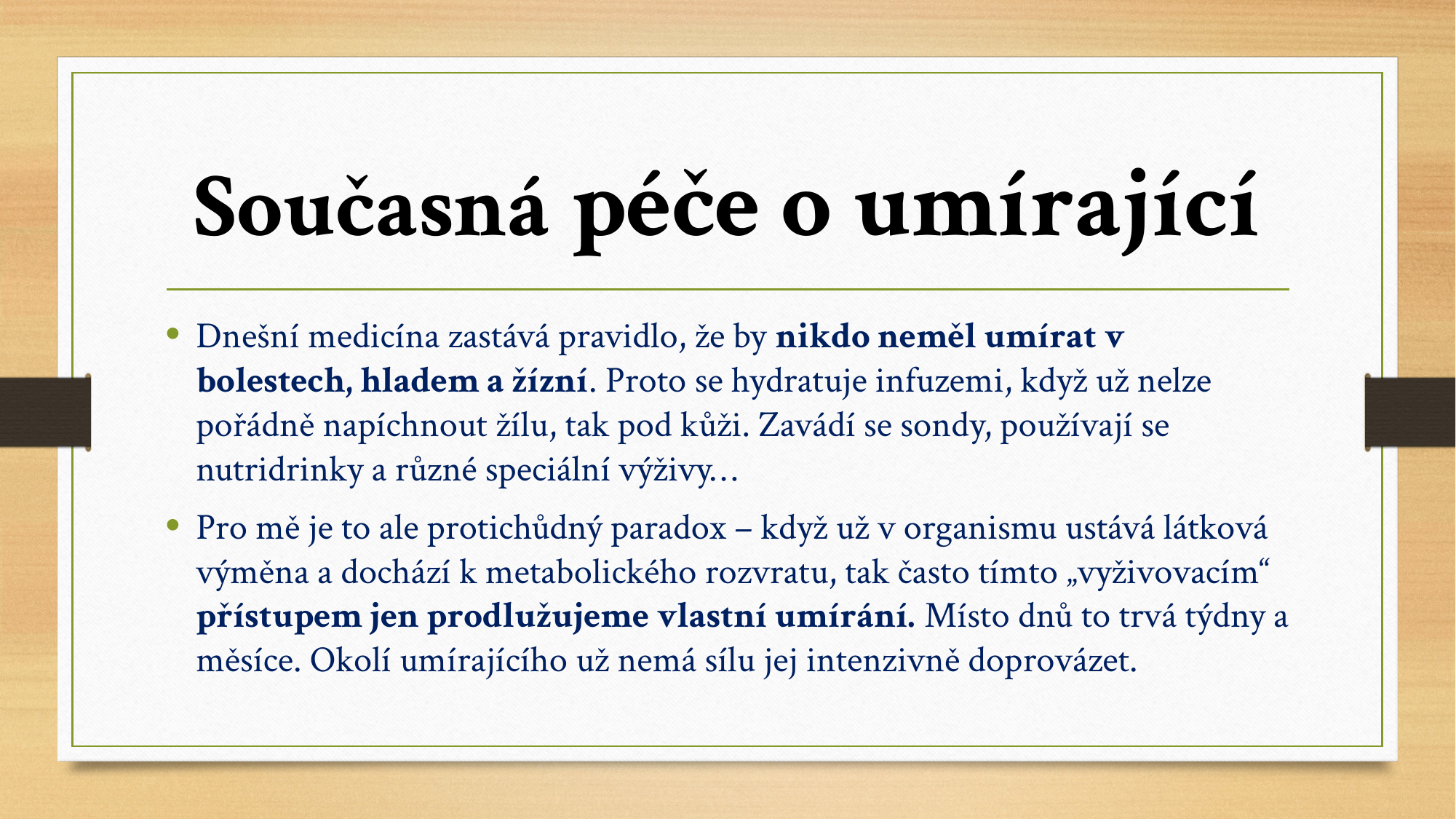

# Současná péče o umírající
Dnešní medicína zastává pravidlo, že by nikdo neměl umírat v bolestech, hladem a žízní. Proto se hydratuje infuzemi, když už nelze pořádně napíchnout žílu, tak pod kůži. Zavádí se sondy, používají se nutridrinky a různé speciální výživy…
Pro mě je to ale protichůdný paradox – když už v organismu ustává látková výměna a dochází k metabolického rozvratu, tak často tímto „vyživovacím“ přístupem jen prodlužujeme vlastní umírání. Místo dnů to trvá týdny a měsíce. Okolí umírajícího už nemá sílu jej intenzivně doprovázet.